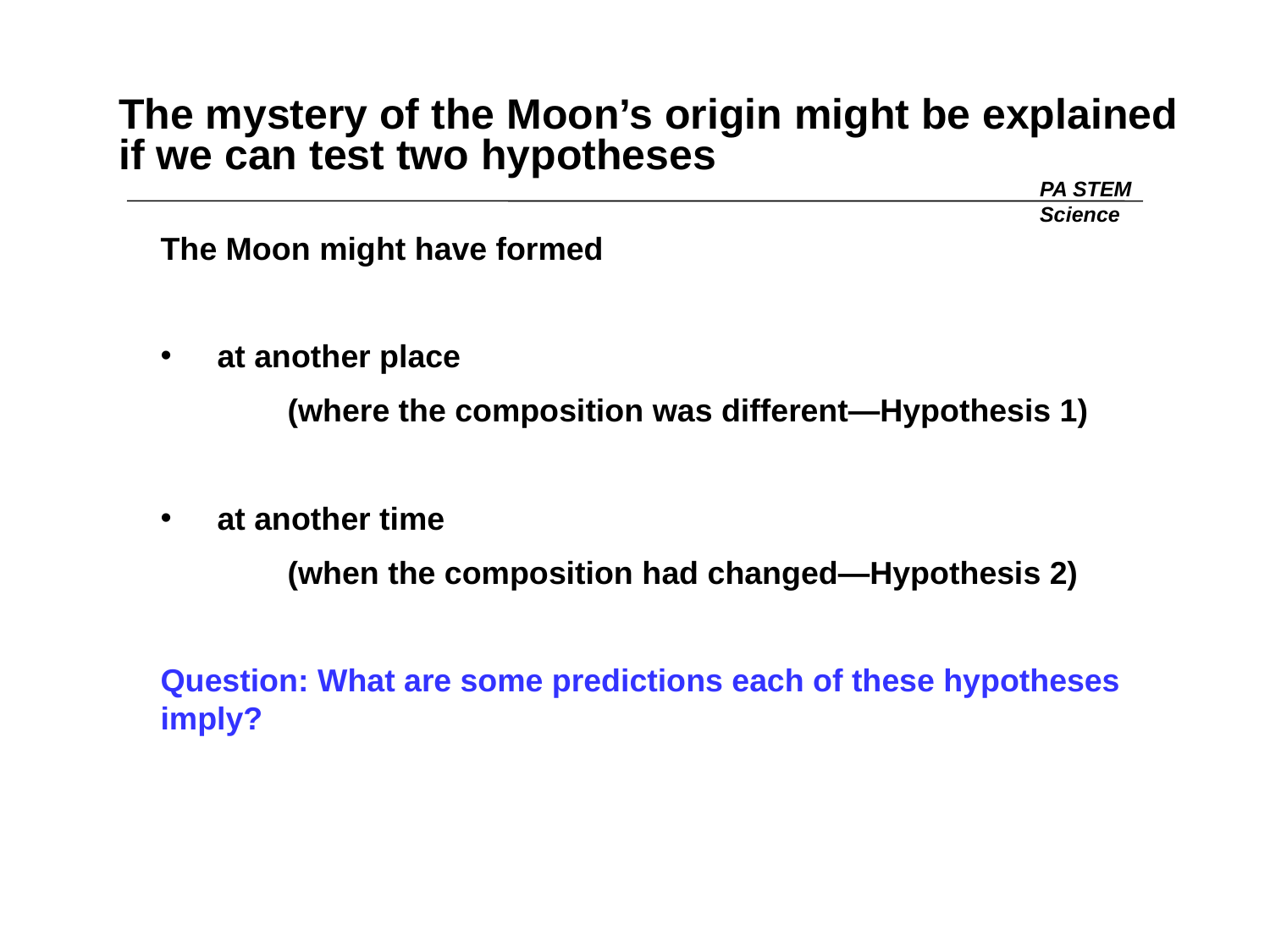

# The mystery of the Moon’s origin might be explained if we can test two hypotheses
PA STEM
Science

The Moon might have formed

   at another place
	(where the composition was different—Hypothesis 1)

   at another time
	(when the composition had changed—Hypothesis 2)

Question: What are some predictions each of these hypotheses imply?